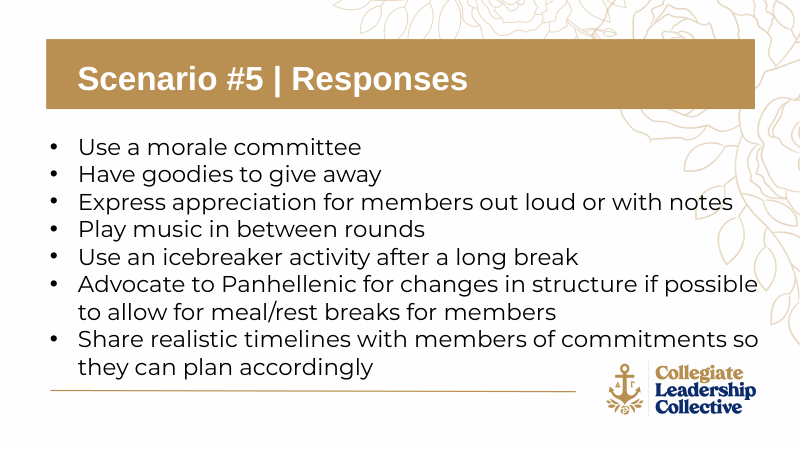

Scenario #5 | Responses
Use a morale committee
Have goodies to give away
Express appreciation for members out loud or with notes
Play music in between rounds
Use an icebreaker activity after a long break
Advocate to Panhellenic for changes in structure if possible to allow for meal/rest breaks for members
Share realistic timelines with members of commitments so they can plan accordingly